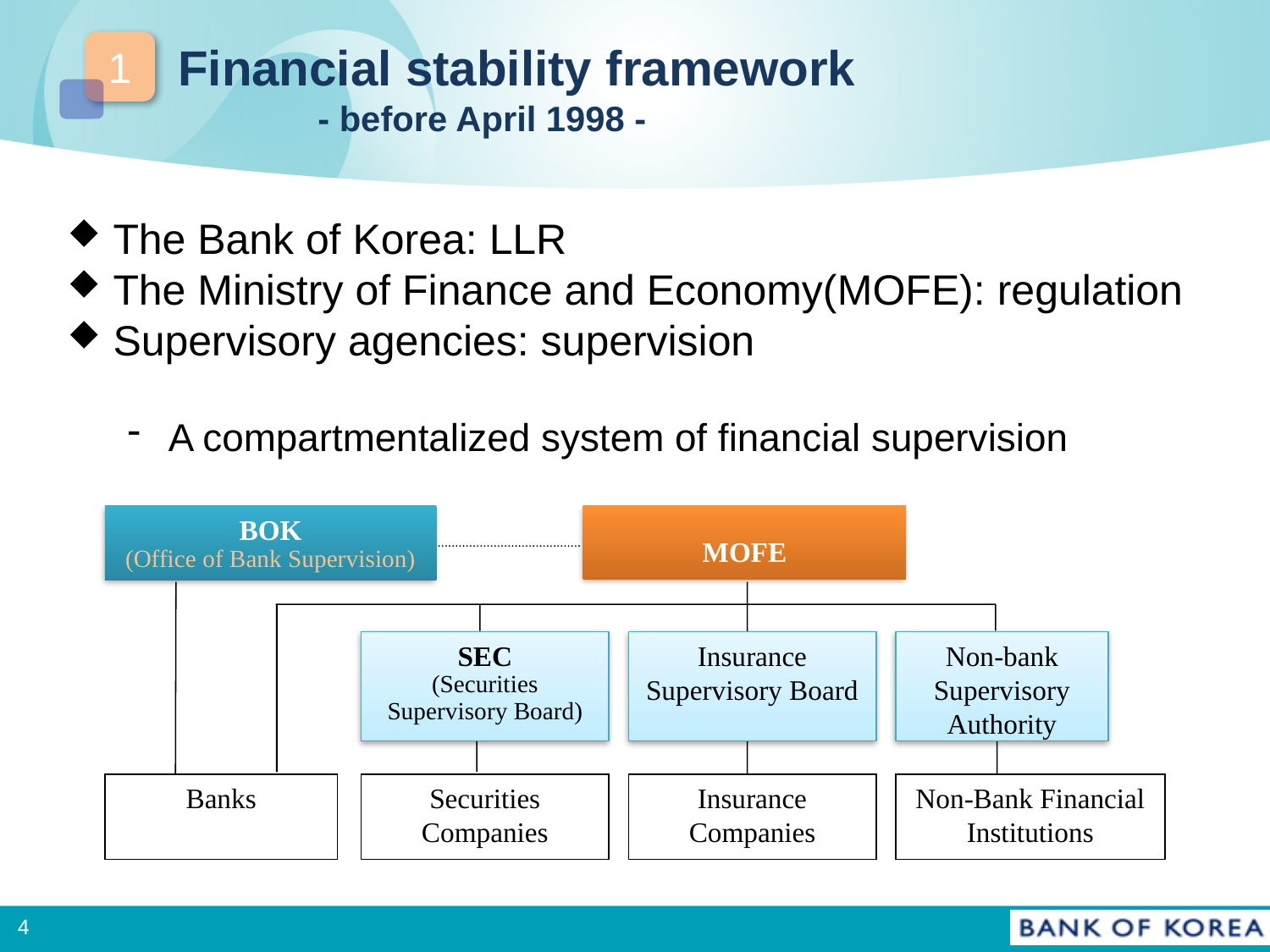

Financial stability framework
                  - before April 1998 -
1

 The Bank of Korea: LLR
 The Ministry of Finance and Economy(MOFE): regulation
 Supervisory agencies: supervision
 A compartmentalized system of financial supervision
BOK
(Office of Bank Supervision)
MOFE

SEC
(Securities Supervisory Board)
Insurance Supervisory Board
Non-bank Supervisory Authority

Banks
Securities Companies
Insurance Companies
Non-Bank Financial Institutions
4